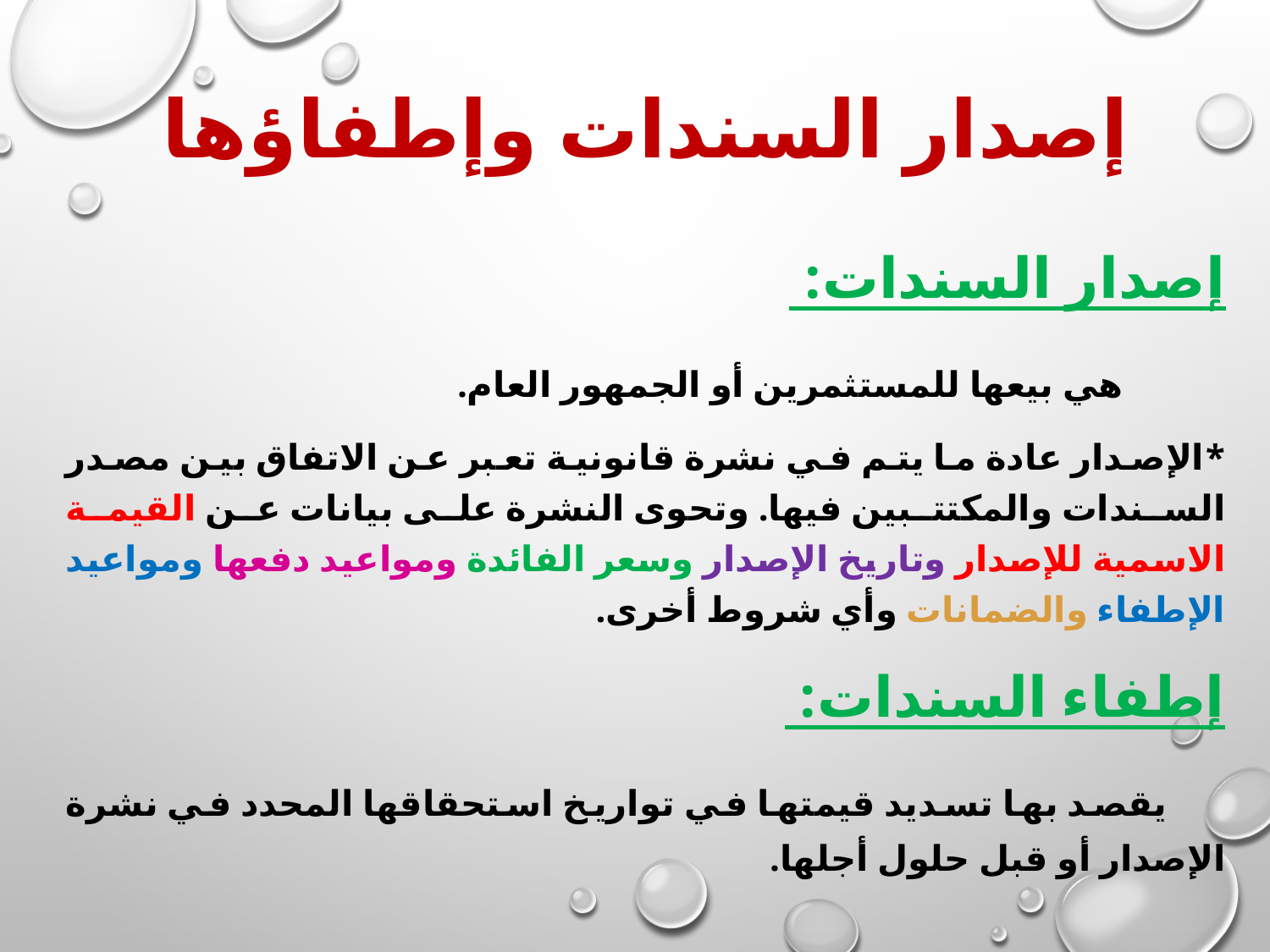

# إصدار السندات وإطفاؤها
إصدار السندات:
       هي بيعها للمستثمرين أو الجمهور العام.
*الإصدار عادة ما يتم في نشرة قانونية تعبر عن الاتفاق بين مصدر السندات والمكتتبين فيها. وتحوى النشرة على بيانات عن القيمة الاسمية للإصدار وتاريخ الإصدار وسعر الفائدة ومواعيد دفعها ومواعيد الإطفاء والضمانات وأي شروط أخرى.
إطفاء السندات:
    يقصد بها تسديد قيمتها في تواريخ استحقاقها المحدد في نشرة الإصدار أو قبل حلول أجلها.